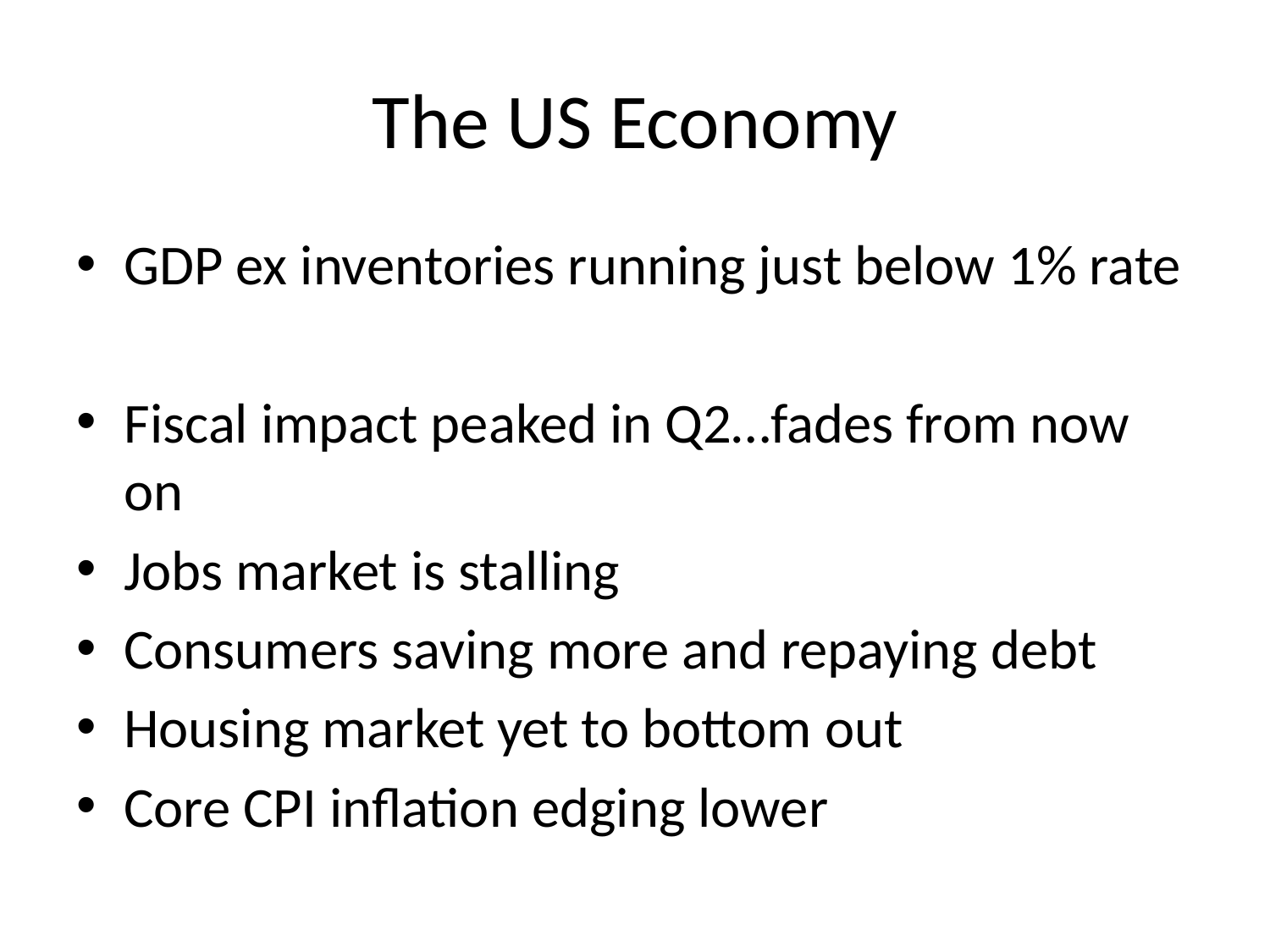

# The US Economy
GDP ex inventories running just below 1% rate

Fiscal impact peaked in Q2…fades from now on
Jobs market is stalling
Consumers saving more and repaying debt
Housing market yet to bottom out
Core CPI inflation edging lower